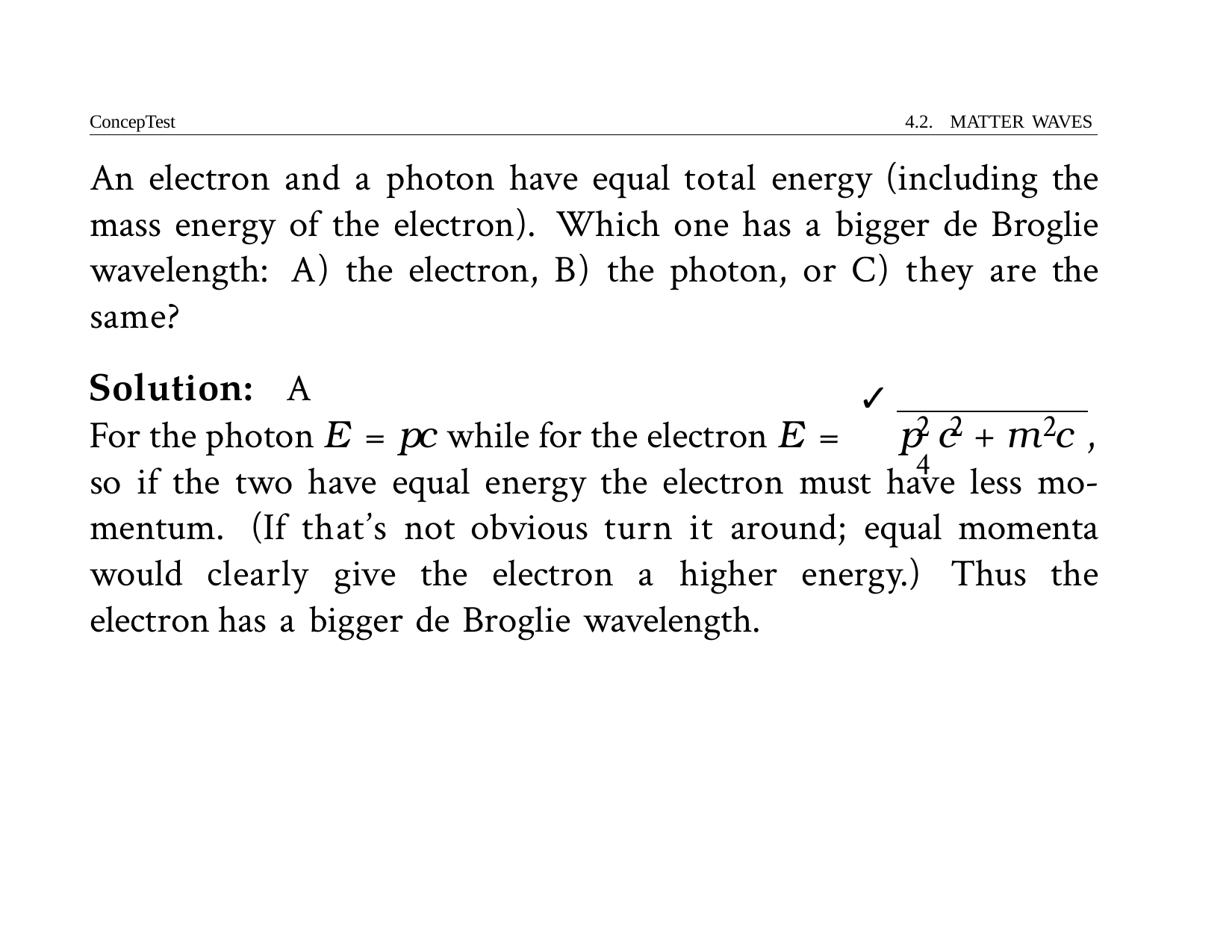

ConcepTest	4.2.  MATTER WAVES

# An electron and a photon have equal total energy (including the mass energy of the electron).  Which one has a bigger de Broglie wavelength:  A) the electron, B) the photon, or C) they are the same?
Solution:	A
For the photon E = pc while for the electron E =	p c	+ m c ,
✓
2	2	2	4

so if the two have equal energy the electron must have less mo- mentum.  (If that’s not obvious turn it around; equal momenta would clearly give the electron a higher energy.) Thus the electron has a bigger de Broglie wavelength.